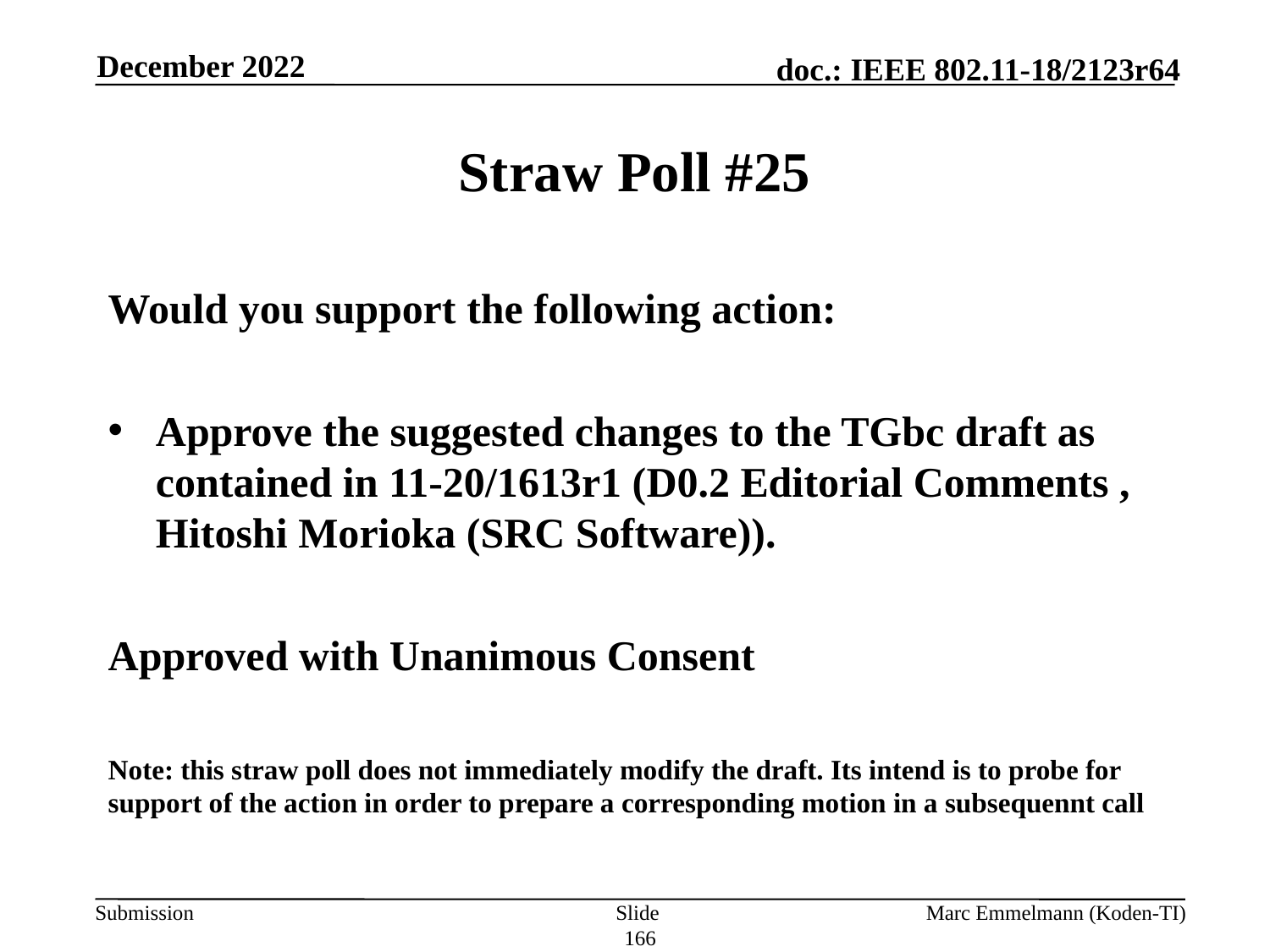

December 2022
# Straw Poll #25
Would you support the following action:

Approve the suggested changes to the TGbc draft as contained in 11-20/1613r1 (D0.2 Editorial Comments , Hitoshi Morioka (SRC Software)).

Approved with Unanimous Consent

Note: this straw poll does not immediately modify the draft. Its intend is to probe for support of the action in order to prepare a corresponding motion in a subsequennt call

Slide 166
Marc Emmelmann (Koden-TI)